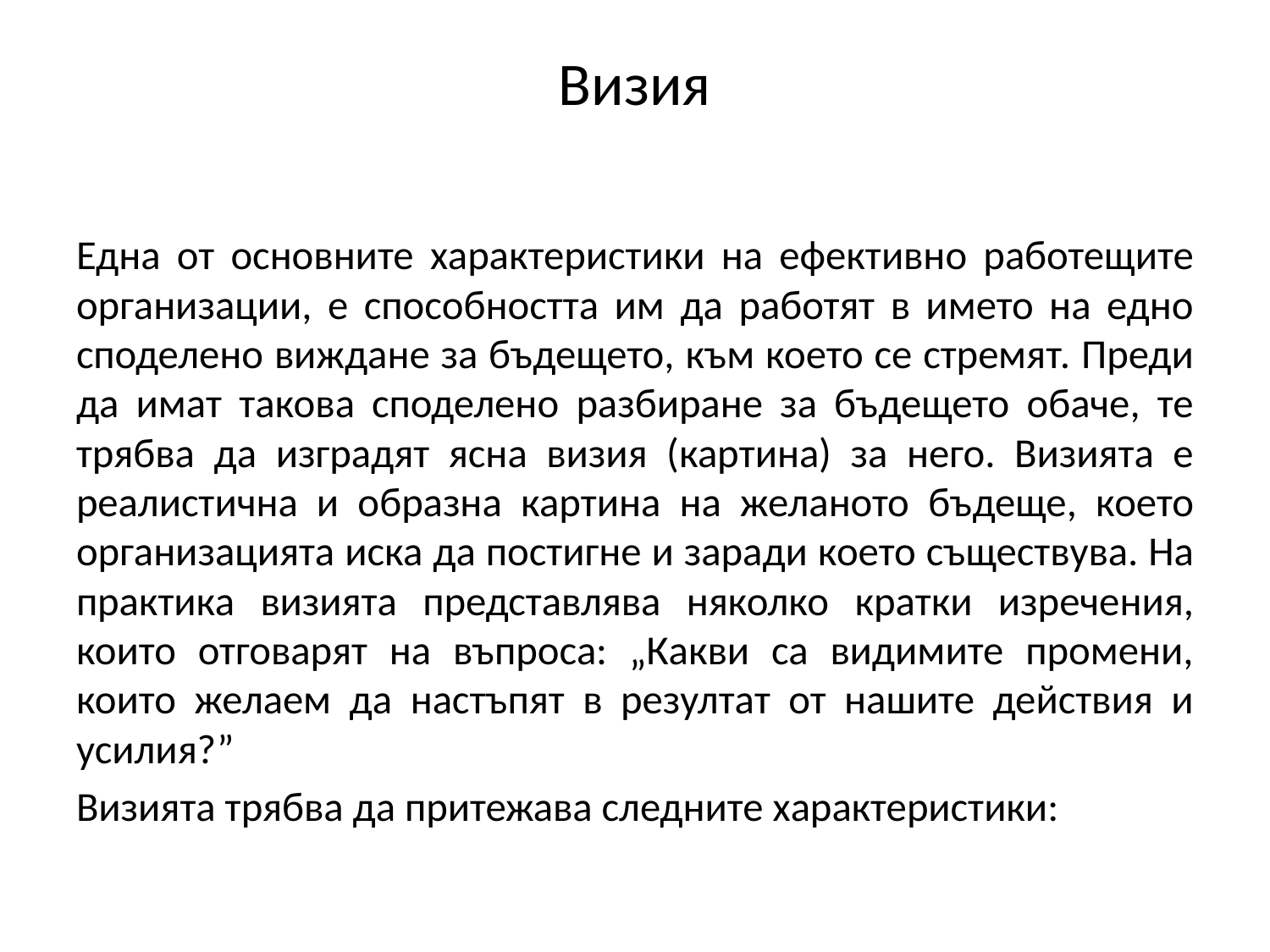

# Визия
Една от основните характеристики на ефективно работещите организации, е способността им да работят в името на едно споделено виждане за бъдещето, към което се стремят. Преди да имат такова споделено разбиране за бъдещето обаче, те трябва да изградят ясна визия (картина) за него. Визията е реалистична и образна картина на желаното бъдеще, което организацията иска да постигне и заради което съществува. На практика визията представлява няколко кратки изречения, които отговарят на въпроса: „Какви са видимите промени, които желаем да настъпят в резултат от нашите действия и усилия?”
Визията трябва да притежава следните характеристики: